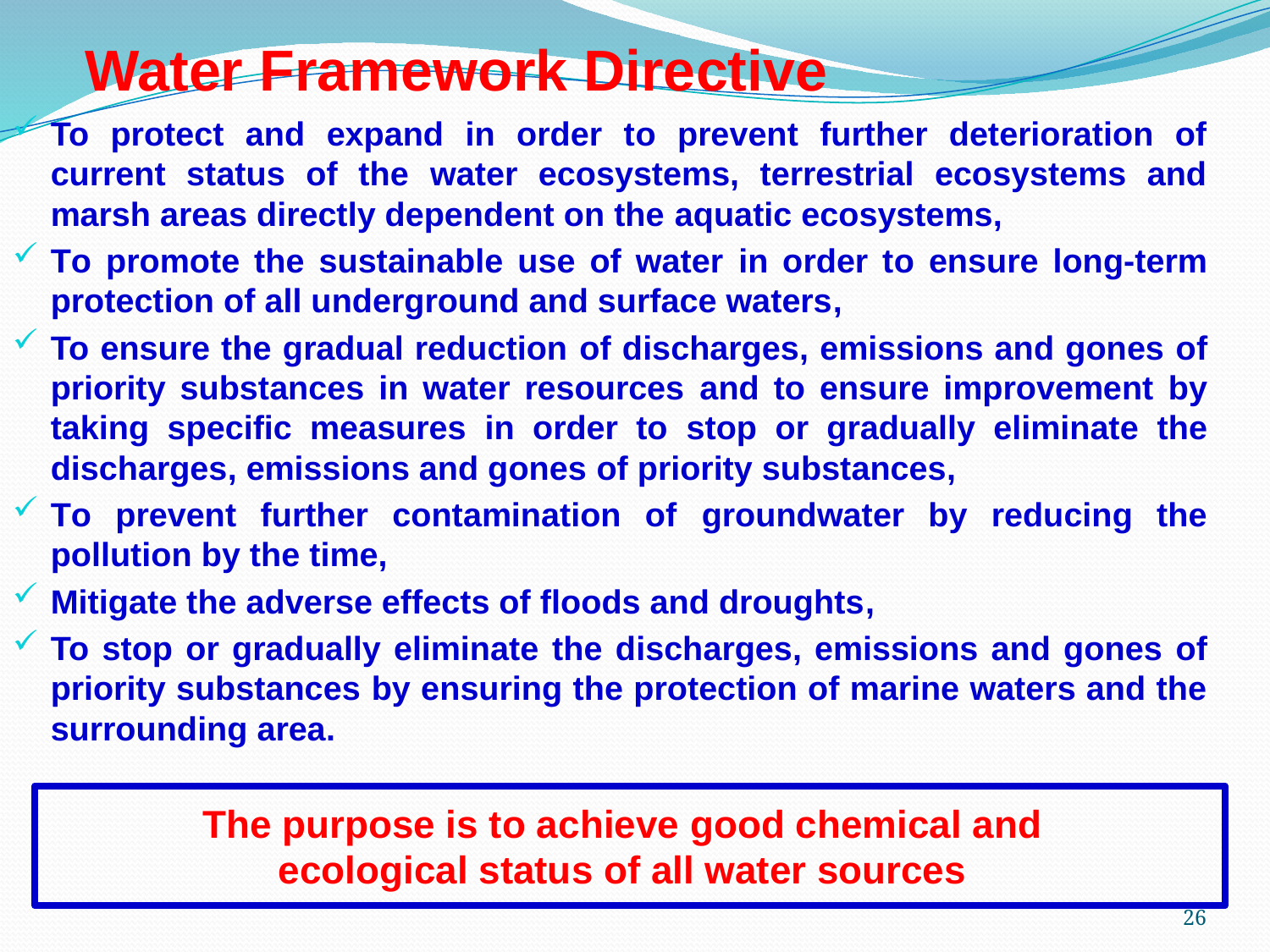

# Water Framework Directive
To protect and expand in order to prevent further deterioration of current status of the water ecosystems, terrestrial ecosystems and marsh areas directly dependent on the aquatic ecosystems,
To promote the sustainable use of water in order to ensure long-term protection of all underground and surface waters,
To ensure the gradual reduction of discharges, emissions and gones of priority substances in water resources and to ensure improvement by taking specific measures in order to stop or gradually eliminate the discharges, emissions and gones of priority substances,
To prevent further contamination of groundwater by reducing the pollution by the time,
Mitigate the adverse effects of floods and droughts,
To stop or gradually eliminate the discharges, emissions and gones of priority substances by ensuring the protection of marine waters and the surrounding area.

The purpose is to achieve good chemical and ecological status of all water sources
26